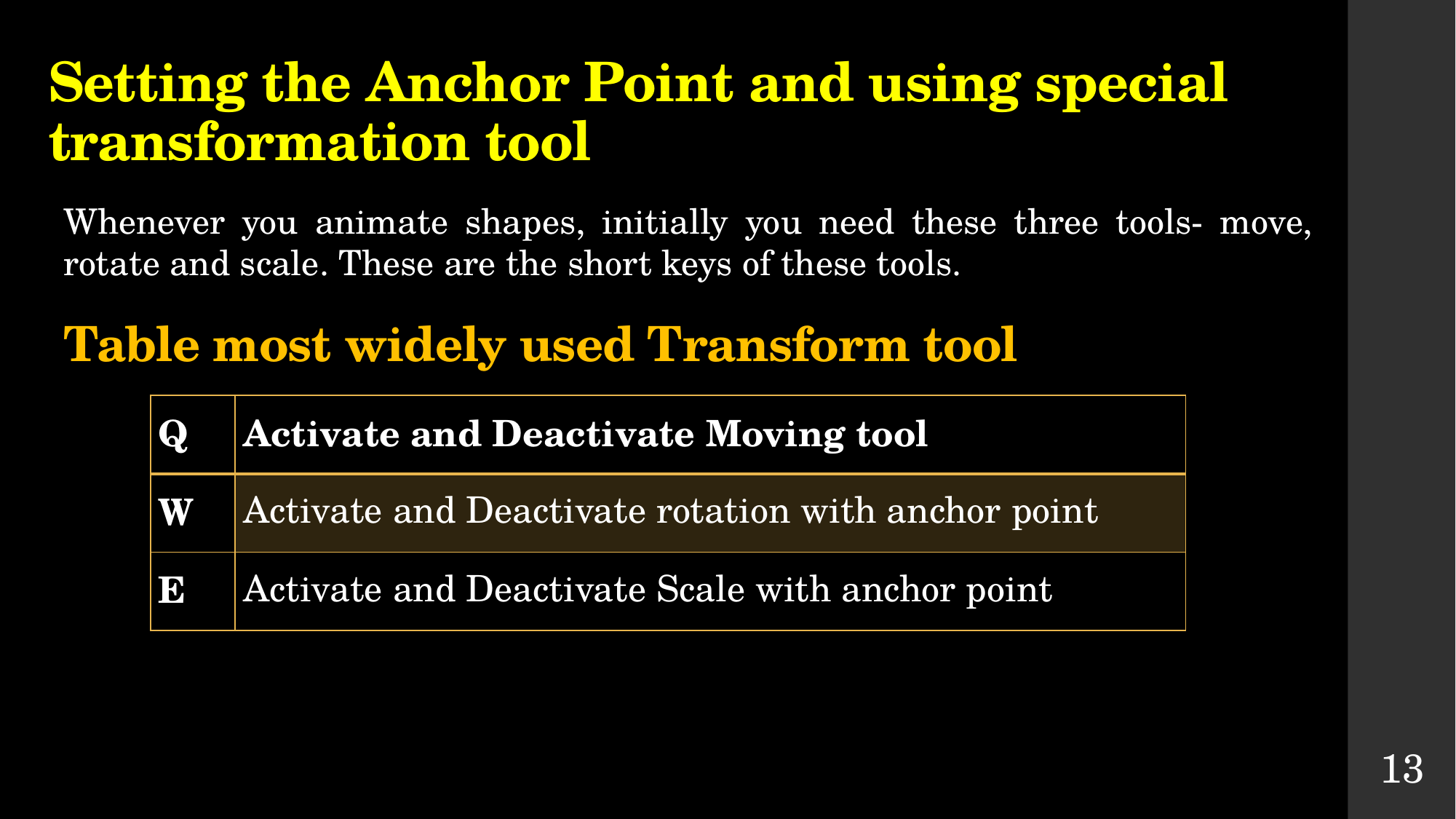

# Setting the Anchor Point and using special transformation tool
Whenever you animate shapes, initially you need these three tools- move, rotate and scale. These are the short keys of these tools.
Table most widely used Transform tool
| Q | Activate and Deactivate Moving tool |
| --- | --- |
| W | Activate and Deactivate rotation with anchor point |
| E | Activate and Deactivate Scale with anchor point |
13